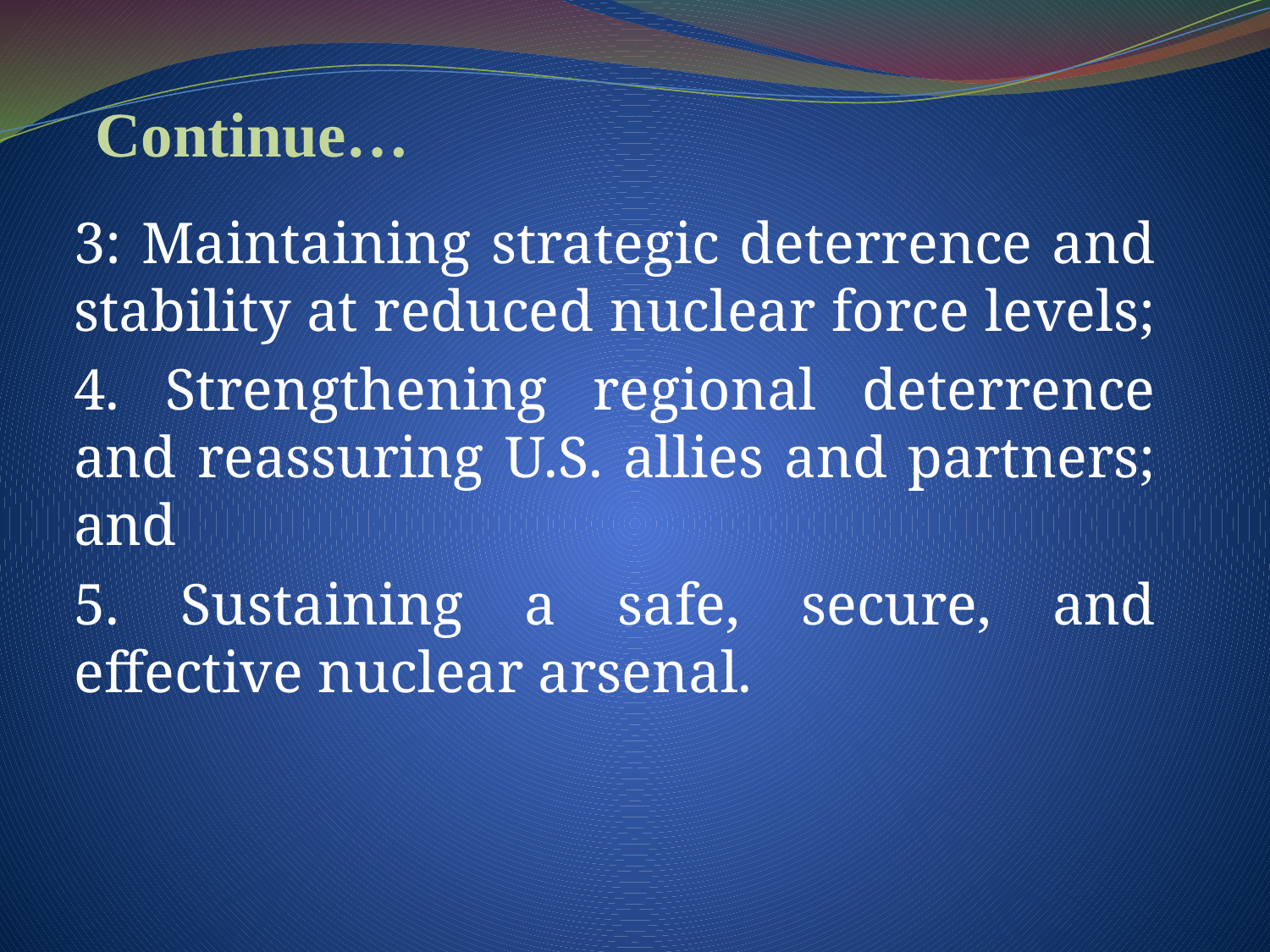

# Continue…
3: Maintaining strategic deterrence and stability at reduced nuclear force levels;
4. Strengthening regional deterrence and reassuring U.S. allies and partners; and
5. Sustaining a safe, secure, and effective nuclear arsenal.